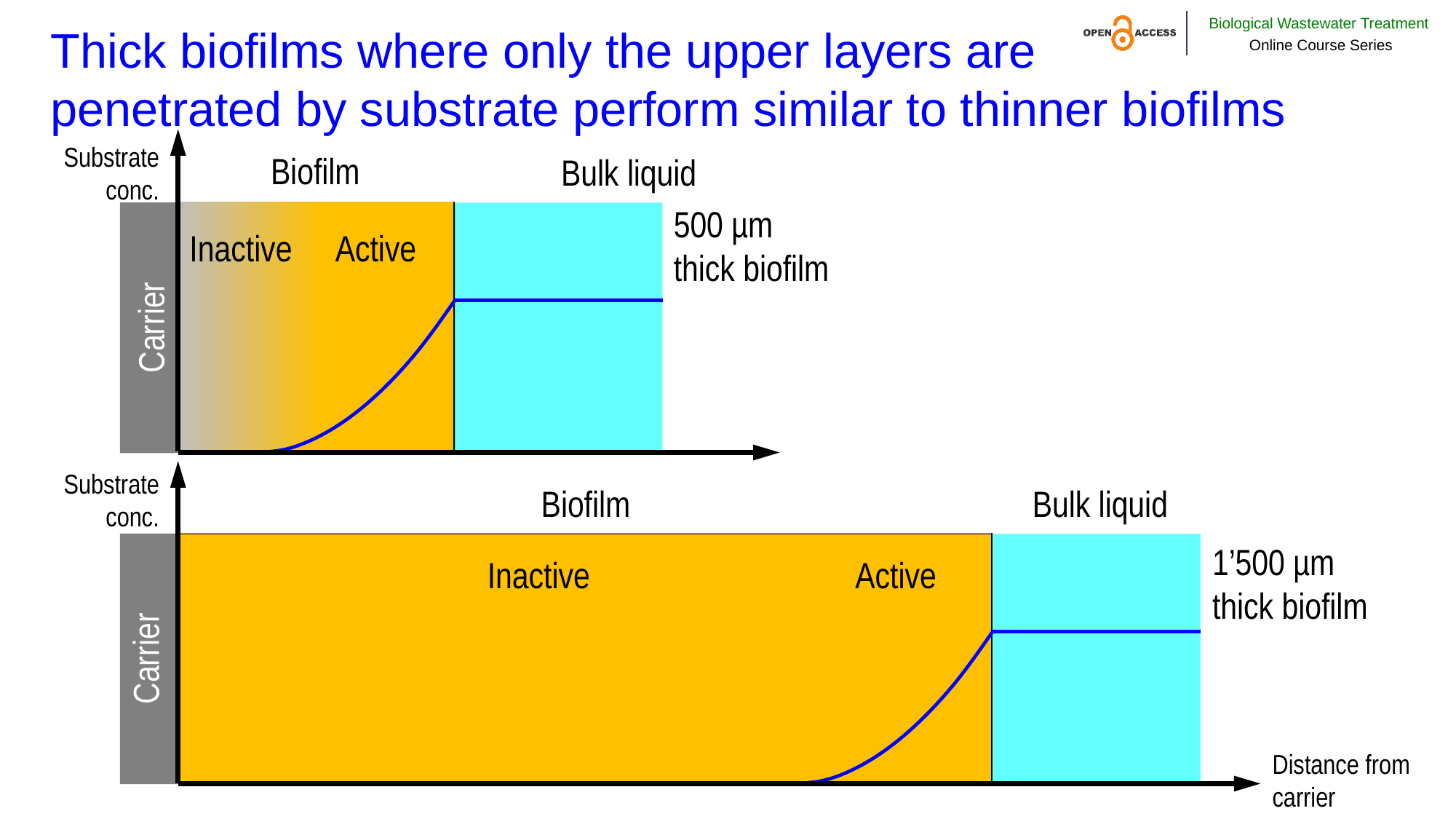

# Thick biofilms where only the upper layers are penetrated by substrate perform similar to thinner biofilms
Substrate conc.
Biofilm
Bulk liquid
500 µm thick biofilm

Inactive
Active
Carrier

Substrate conc.
Biofilm
Bulk liquid

1’500 µm thick biofilm
Inactive
Active
Carrier

Distance from
carrier